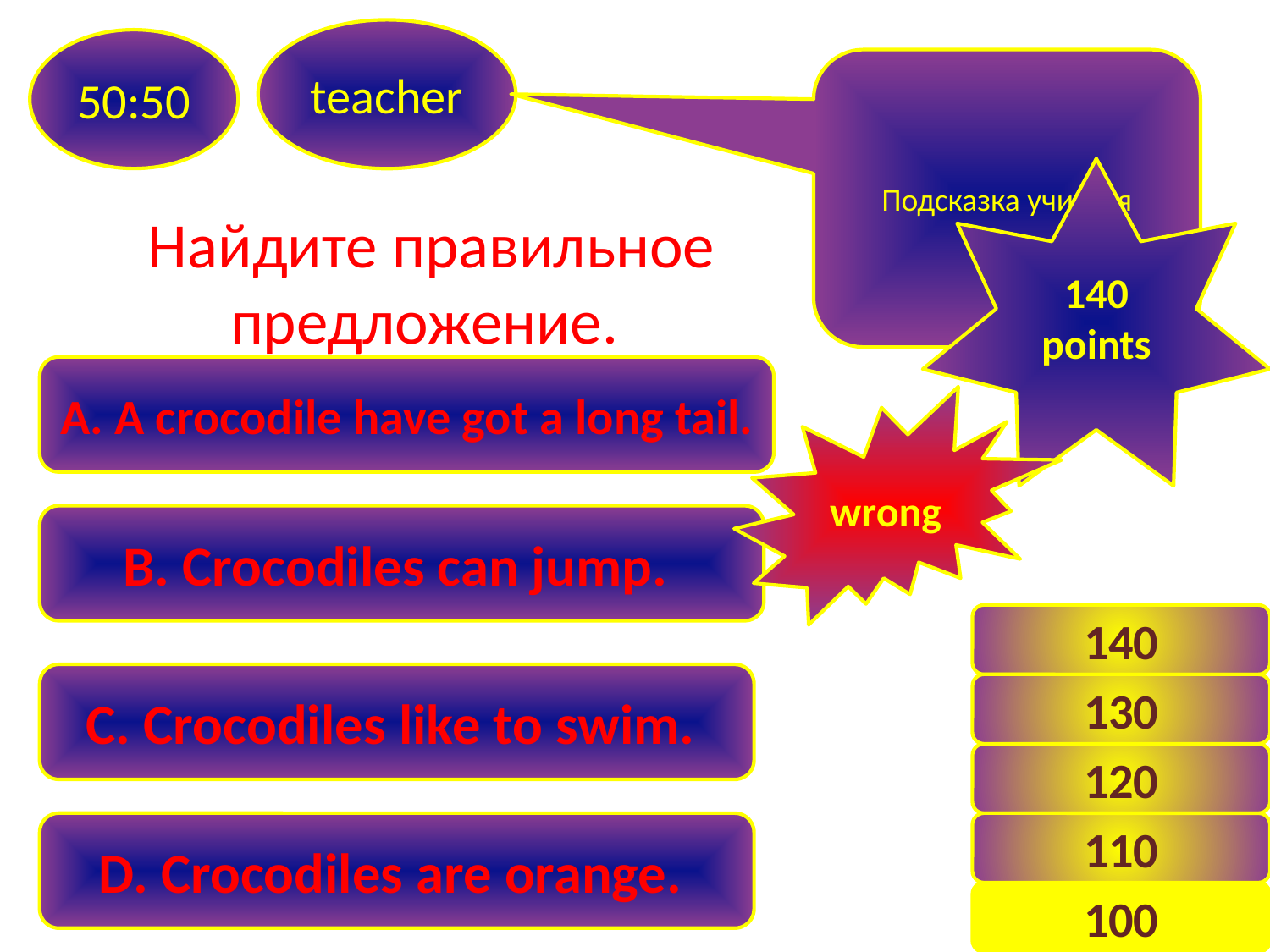

teacher
50:50
Подсказка учителя
140
points
Найдите правильное предложение.
A. A crocodile have got a long tail.
wrong
B. Crocodiles can jump.
140
C. Crocodiles like to swim.
130
120
D. Crocodiles are orange.
110
16
100